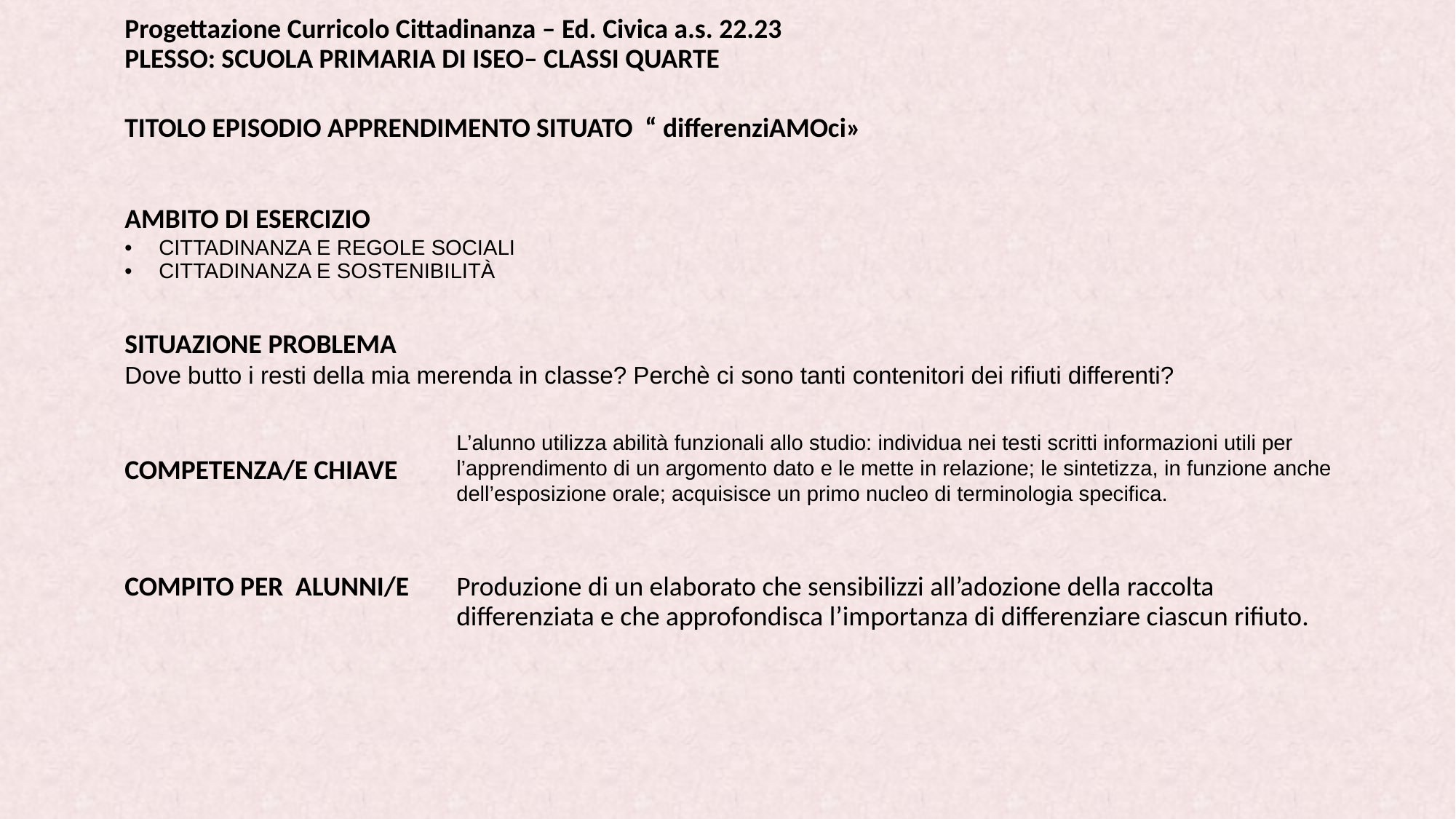

| Progettazione Curricolo Cittadinanza – Ed. Civica a.s. 22.23 PLESSO: SCUOLA PRIMARIA DI ISEO– CLASSI QUARTE |  |
| --- | --- |
| TITOLO EPISODIO APPRENDIMENTO SITUATO “ differenziAMOci» |  |
|  |  |
| AMBITO DI ESERCIZIO CITTADINANZA E REGOLE SOCIALI CITTADINANZA E SOSTENIBILITÀ |  |
| SITUAZIONE PROBLEMA Dove butto i resti della mia merenda in classe? Perchè ci sono tanti contenitori dei rifiuti differenti? |  |
| COMPETENZA/E CHIAVE | L’alunno utilizza abilità funzionali allo studio: individua nei testi scritti informazioni utili per l’apprendimento di un argomento dato e le mette in relazione; le sintetizza, in funzione anche dell’esposizione orale; acquisisce un primo nucleo di terminologia specifica. |
| COMPITO PER ALUNNI/E | Produzione di un elaborato che sensibilizzi all’adozione della raccolta differenziata e che approfondisca l’importanza di differenziare ciascun rifiuto. |